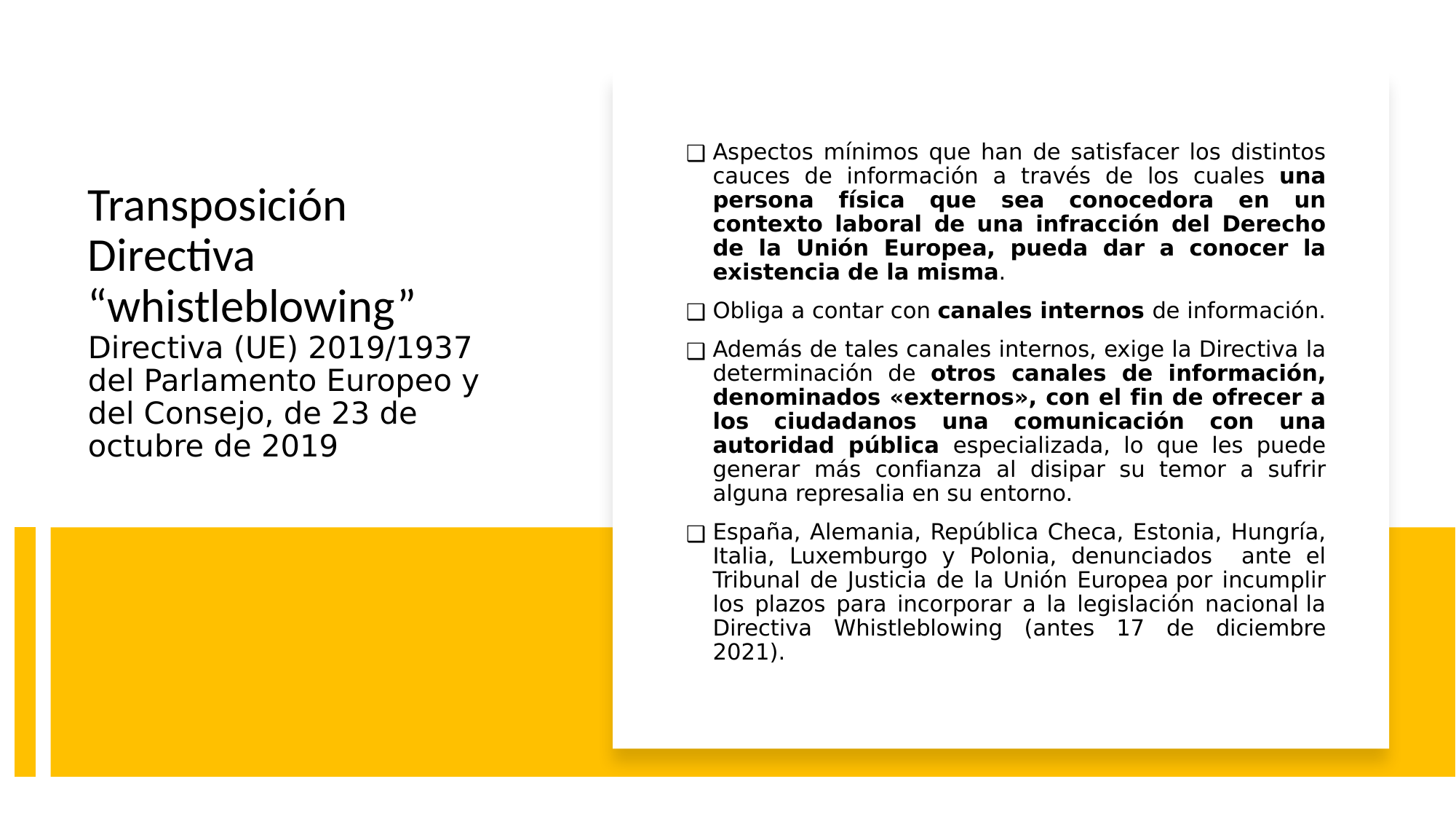

Aspectos mínimos que han de satisfacer los distintos cauces de información a través de los cuales una persona física que sea conocedora en un contexto laboral de una infracción del Derecho de la Unión Europea, pueda dar a conocer la existencia de la misma.
Obliga a contar con canales internos de información.
Además de tales canales internos, exige la Directiva la determinación de otros canales de información, denominados «externos», con el fin de ofrecer a los ciudadanos una comunicación con una autoridad pública especializada, lo que les puede generar más confianza al disipar su temor a sufrir alguna represalia en su entorno.
España, Alemania, República Checa, Estonia, Hungría, Italia, Luxemburgo y Polonia, denunciados  ante el Tribunal de Justicia de la Unión Europea por incumplir los plazos para incorporar a la legislación nacional la Directiva Whistleblowing (antes 17 de diciembre 2021).

# Transposición Directiva “whistleblowing” Directiva (UE) 2019/1937 del Parlamento Europeo y del Consejo, de 23 de octubre de 2019